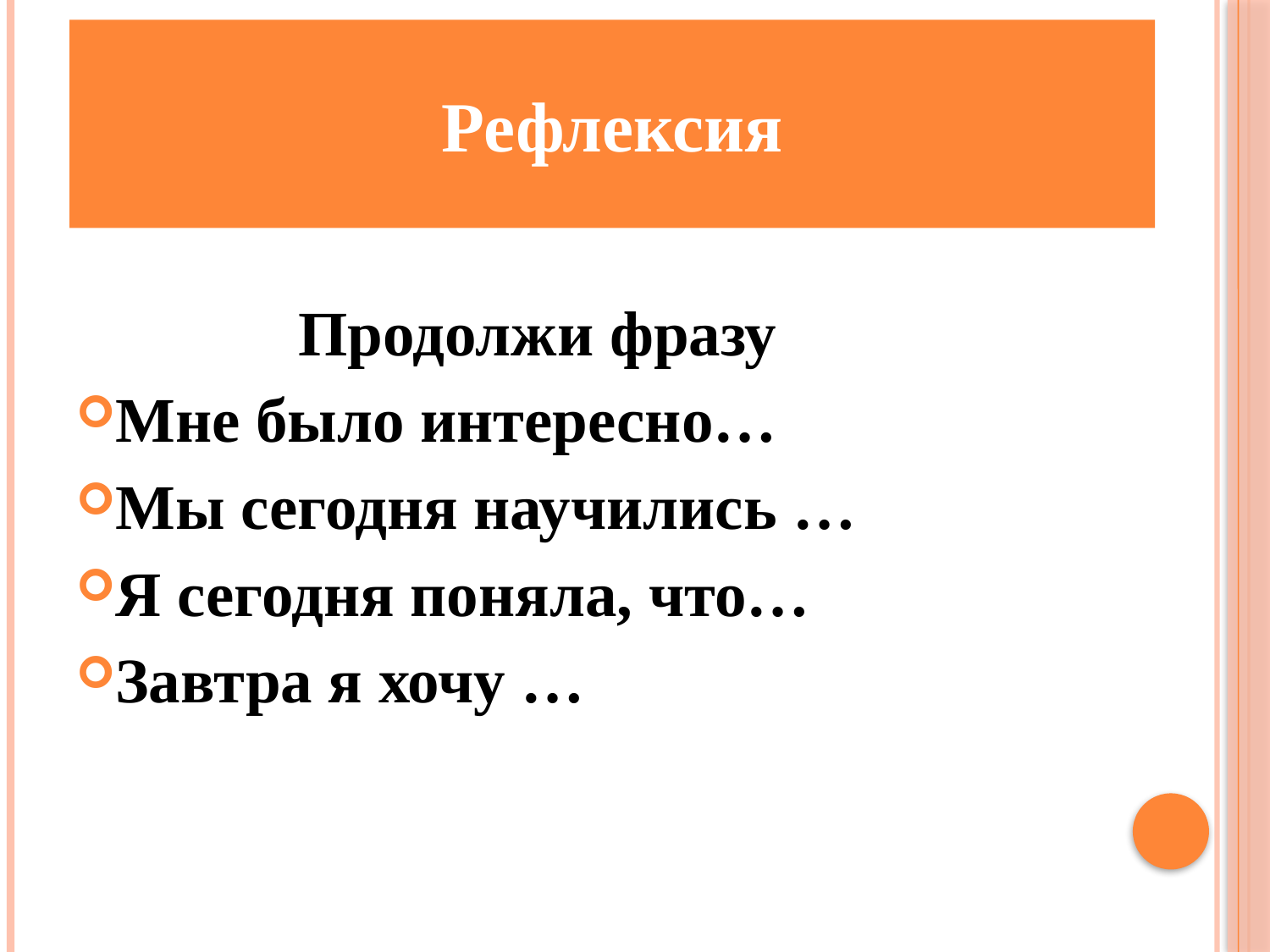

Рефлексия
#
              Продолжи фразу
Мне было интересно…
Мы сегодня научились …
Я сегодня поняла, что…
Завтра я хочу …